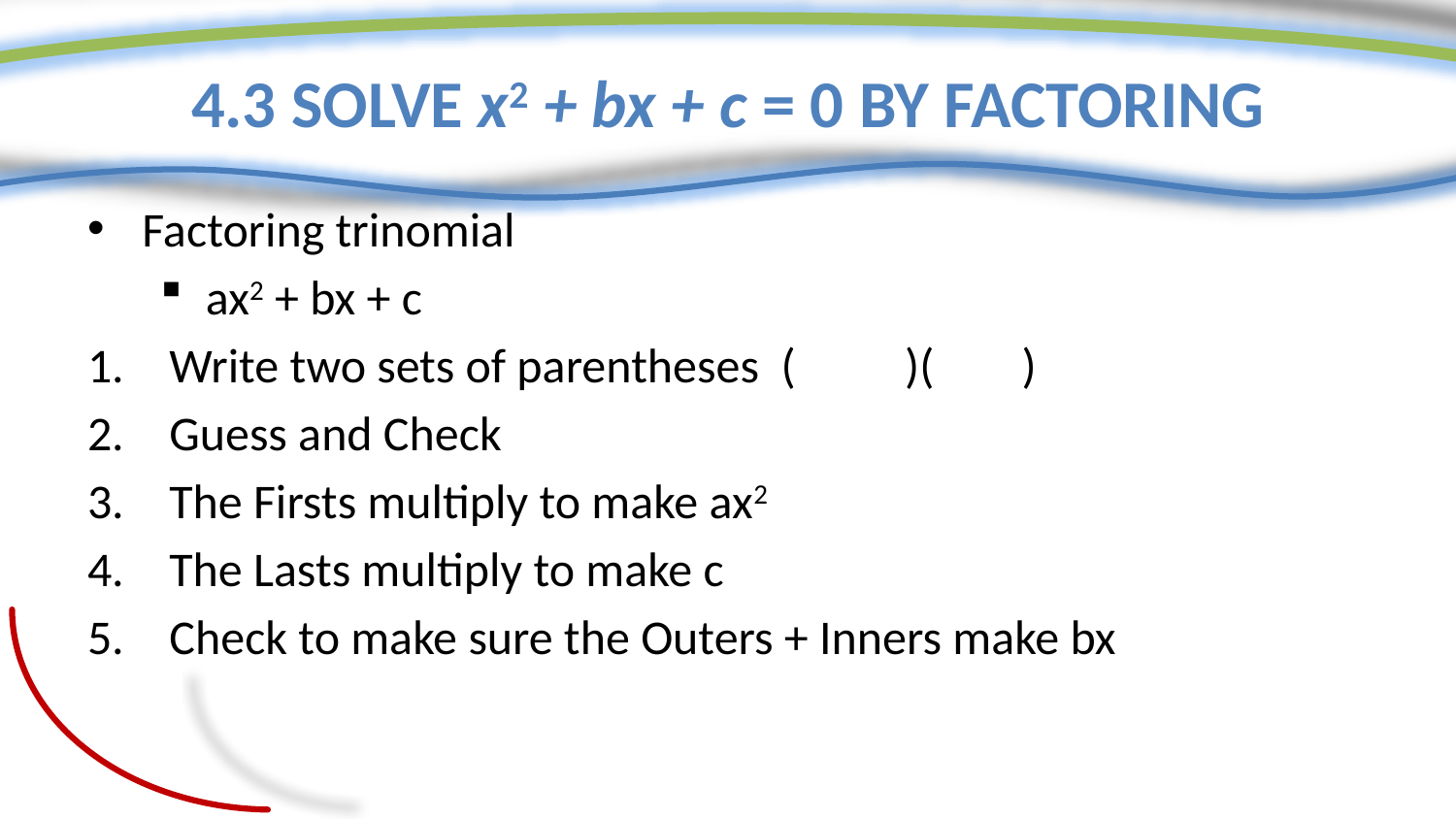

# 4.3 Solve x2 + bx + c = 0 by Factoring
Factoring trinomial
ax2 + bx + c
Write two sets of parentheses  (          )(        )
Guess and Check
The Firsts multiply to make ax2
The Lasts multiply to make c
Check to make sure the Outers + Inners make bx